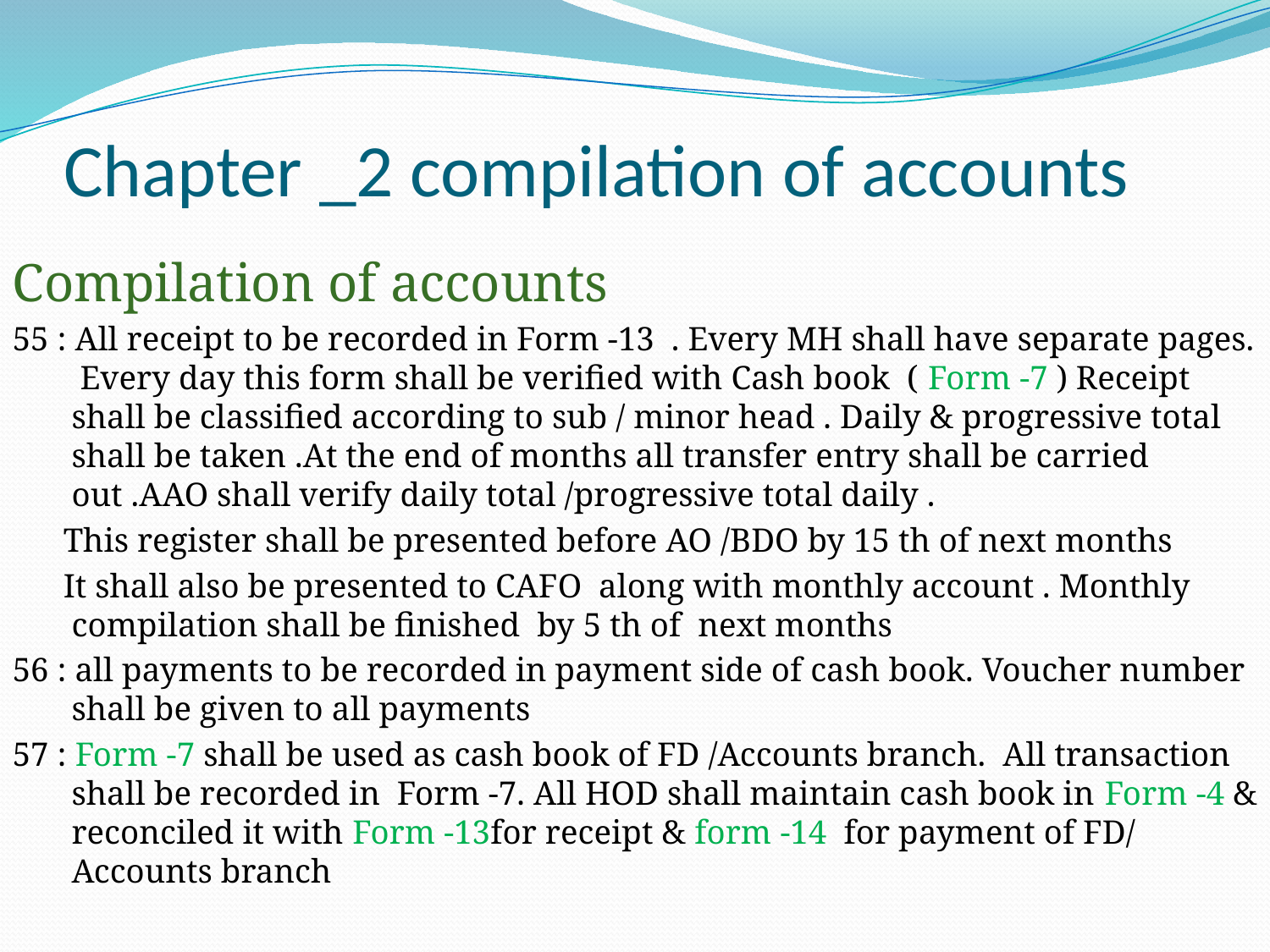

# Chapter _2 compilation of accounts
Compilation of accounts
55 : All receipt to be recorded in Form -13  . Every MH shall have separate pages.  Every day this form shall be verified with Cash book  ( Form -7 ) Receipt shall be classified according to sub / minor head . Daily & progressive total shall be taken .At the end of months all transfer entry shall be carried out .AAO shall verify daily total /progressive total daily .
      This register shall be presented before AO /BDO by 15 th of next months
      It shall also be presented to CAFO  along with monthly account . Monthly compilation shall be finished  by 5 th of  next months
56 : all payments to be recorded in payment side of cash book. Voucher number shall be given to all payments
57 : Form -7 shall be used as cash book of FD /Accounts branch.  All transaction shall be recorded in  Form -7. All HOD shall maintain cash book in Form -4 & reconciled it with Form -13for receipt & form -14  for payment of FD/ Accounts branch